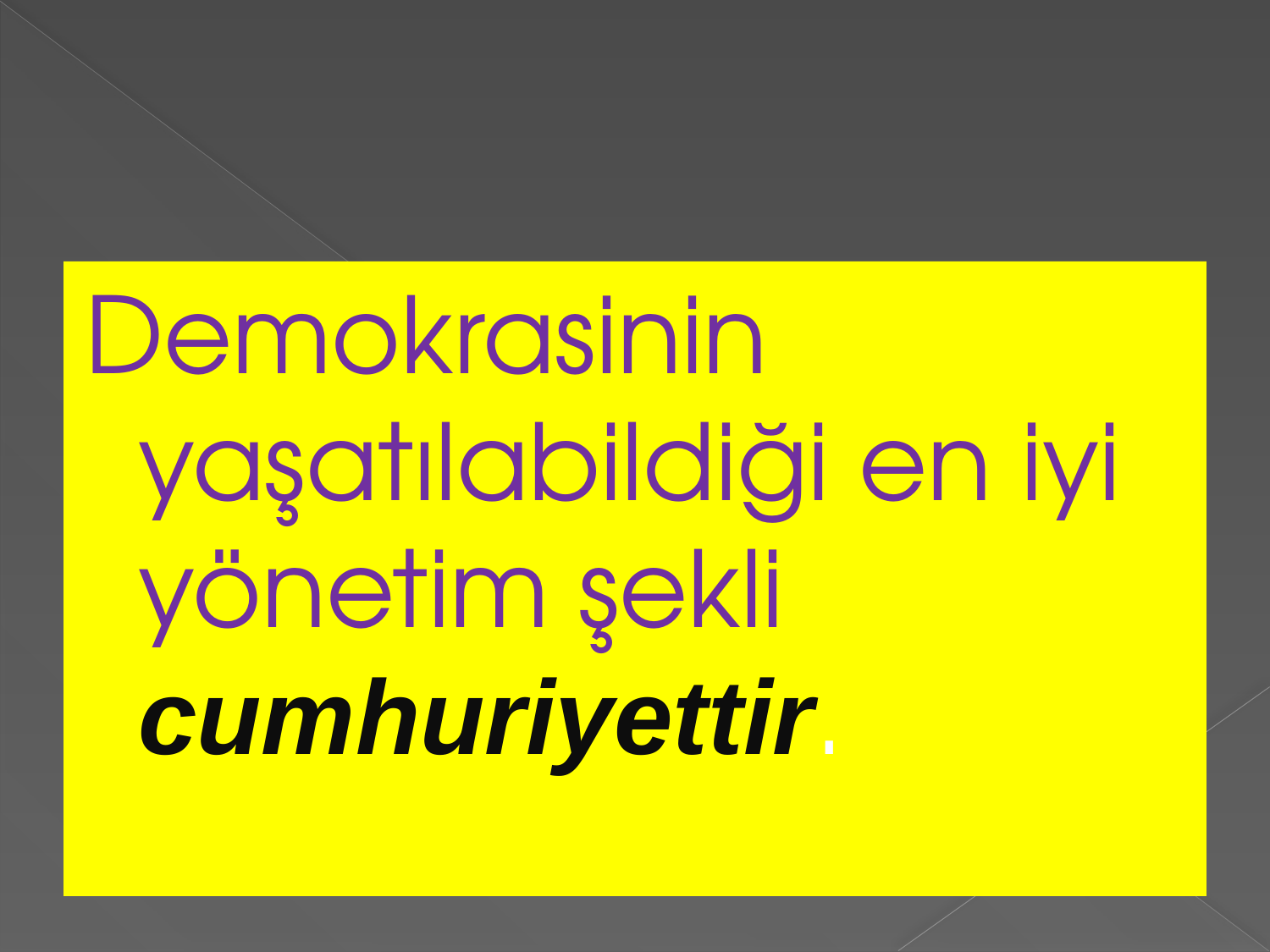

Demokrasinin yaşatılabildiği en iyi yönetim şekli cumhuriyettir.